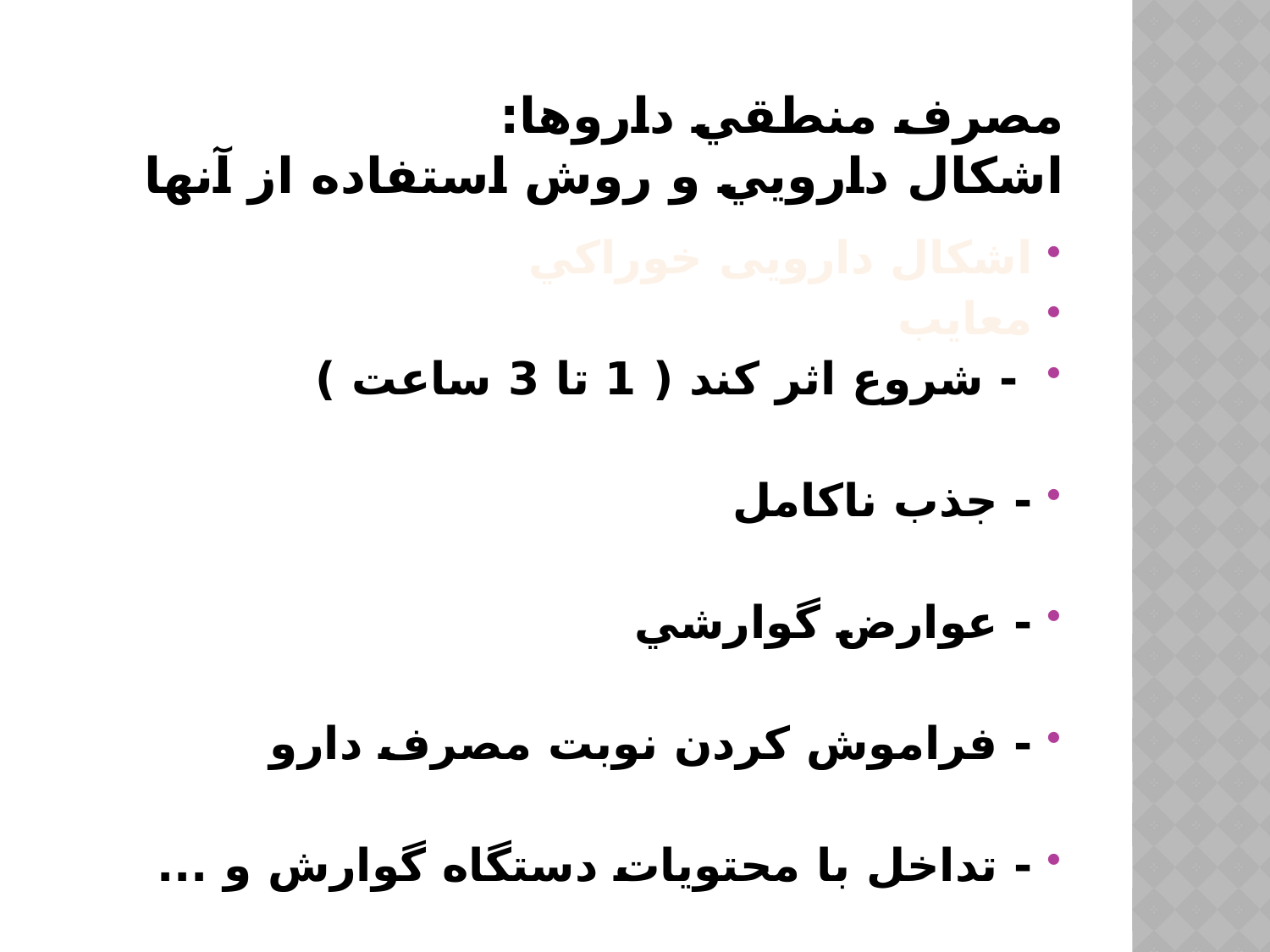

# مصرف منطقي داروها: اشكال دارويي و روش استفاده از آنها
اشکال دارویی خوراكي
معايب
 - شروع اثر كند ( 1 تا 3 ساعت )

- جذب ناكامل

- عوارض گوارشي

- فراموش كردن نوبت مصرف دارو

- تداخل با محتويات دستگاه گوارش و ...